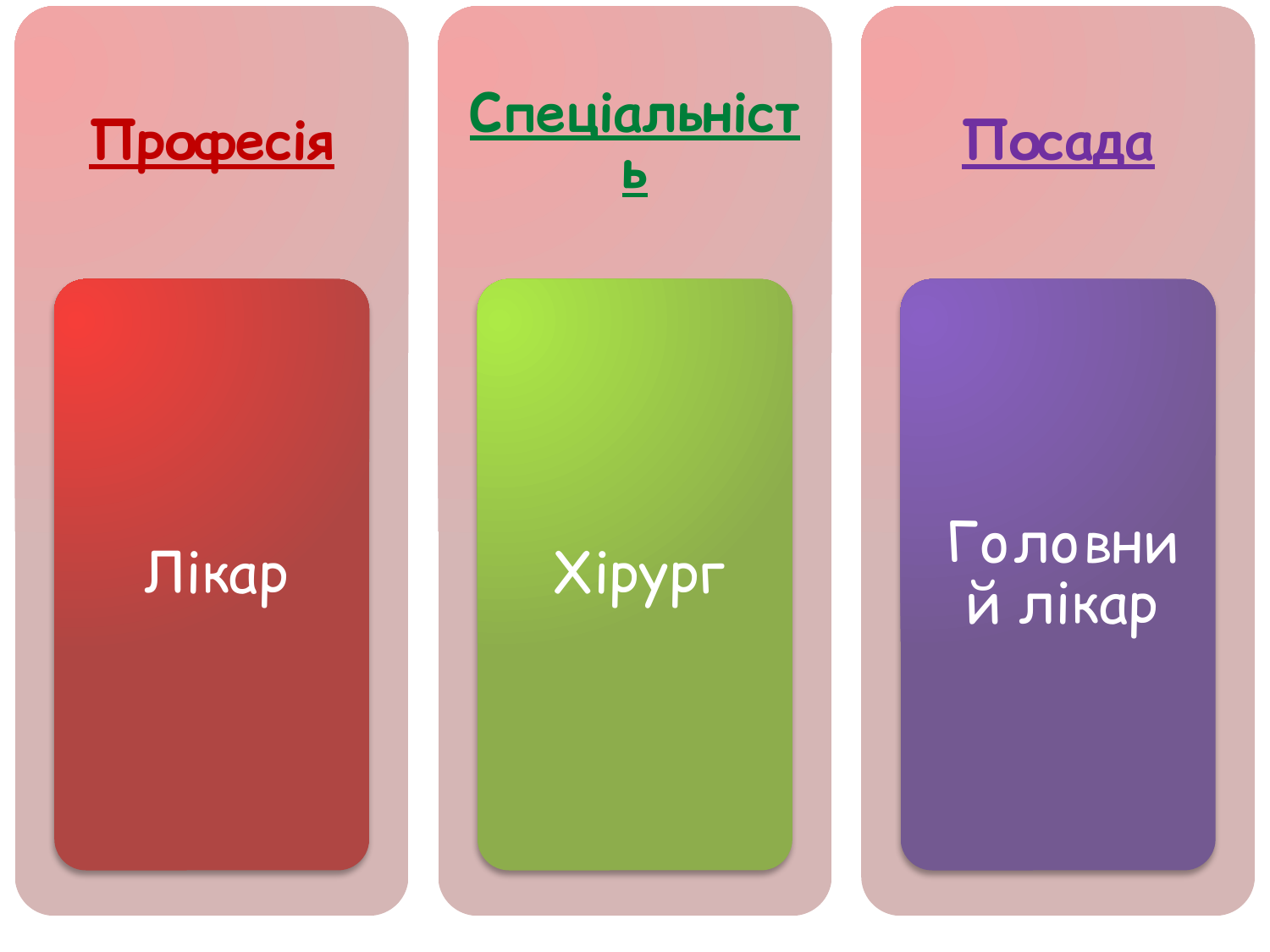

Професія
Лікар
Спеціальність
Хірург
Посада
Головний лікар
#